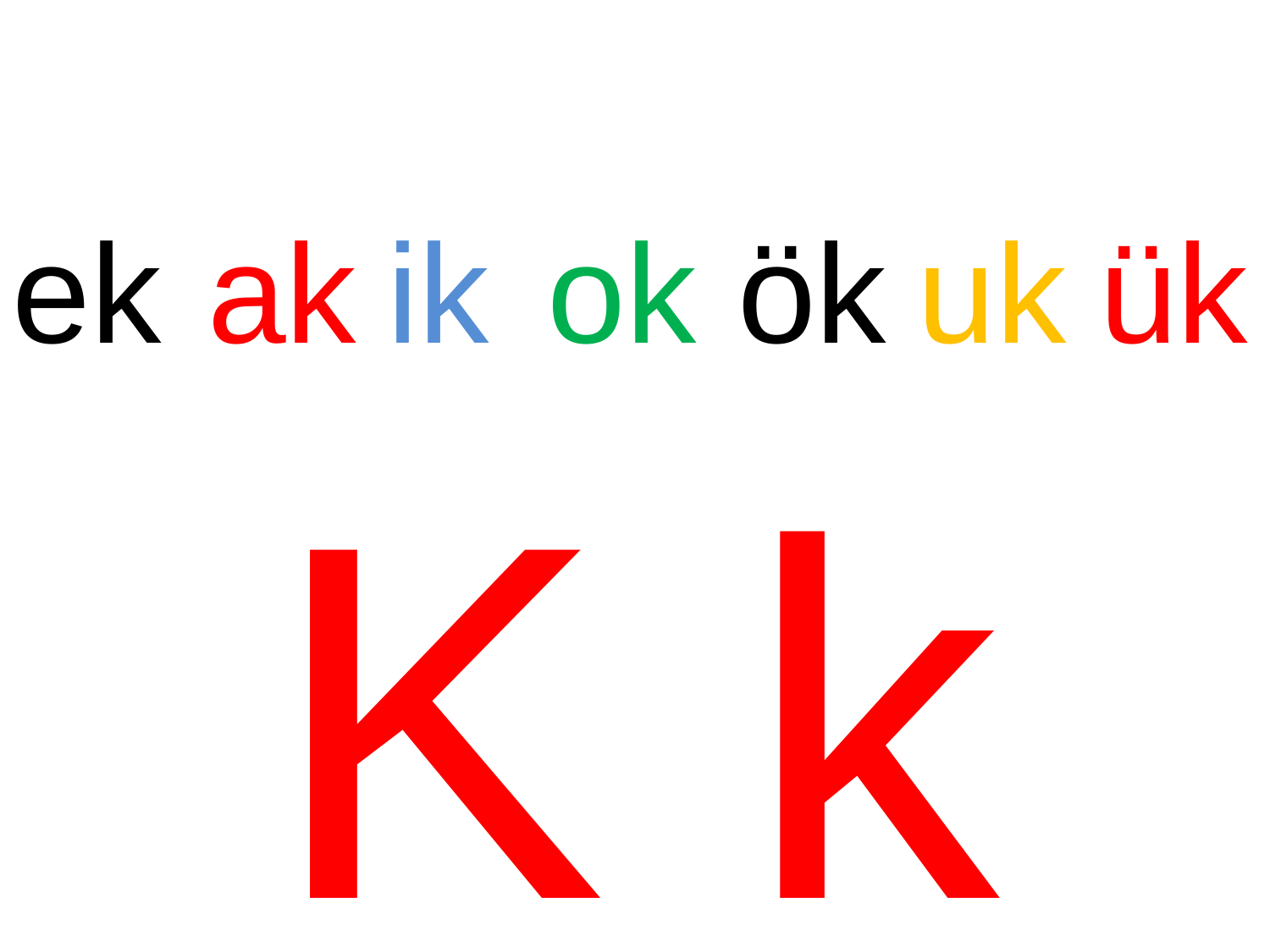

ek
ak

ik
ok
ök
uk
ük
K k